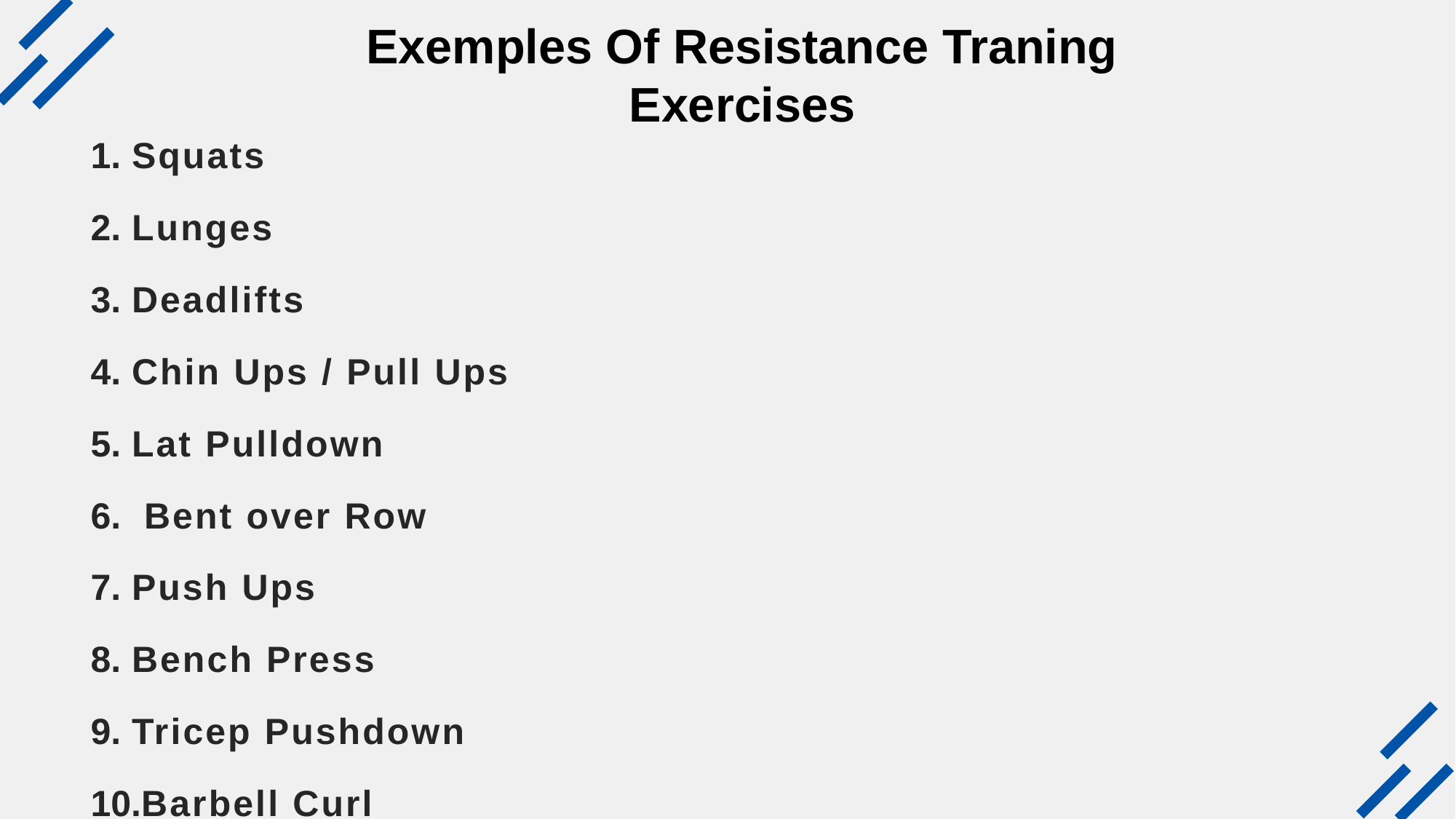

Exemples Of Resistance Traning Exercises
Squats
Lunges
Deadlifts
Chin Ups / Pull Ups
Lat Pulldown
 Bent over Row
Push Ups
Bench Press
Tricep Pushdown
Barbell Curl